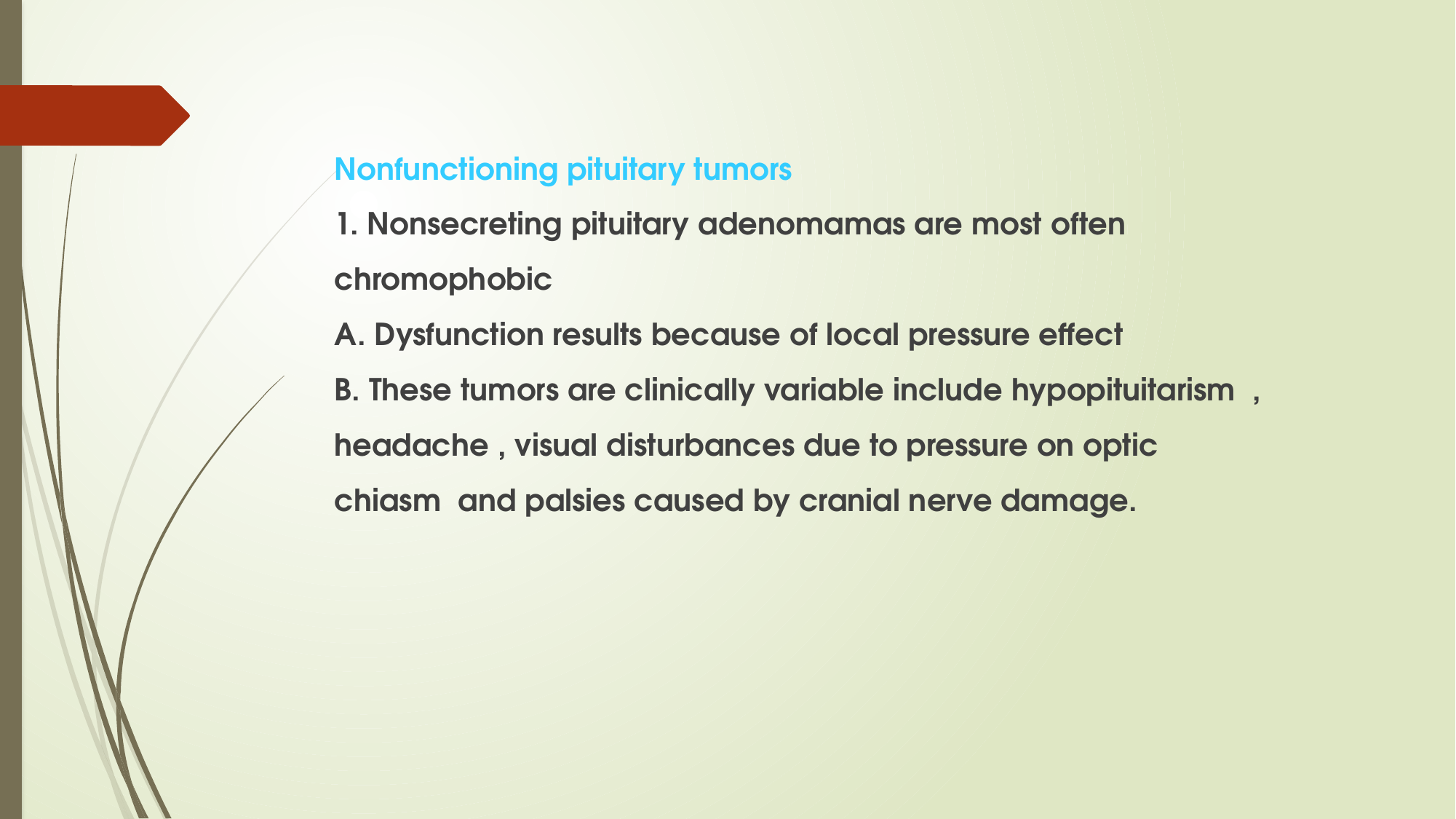

Nonfunctioning pituitary tumors
1. Nonsecreting pituitary adenomamas are most often
chromophobic
A. Dysfunction results because of local pressure effect
B. These tumors are clinically variable include hypopituitarism  ,
headache , visual disturbances due to pressure on optic
chiasm  and palsies caused by cranial nerve damage.